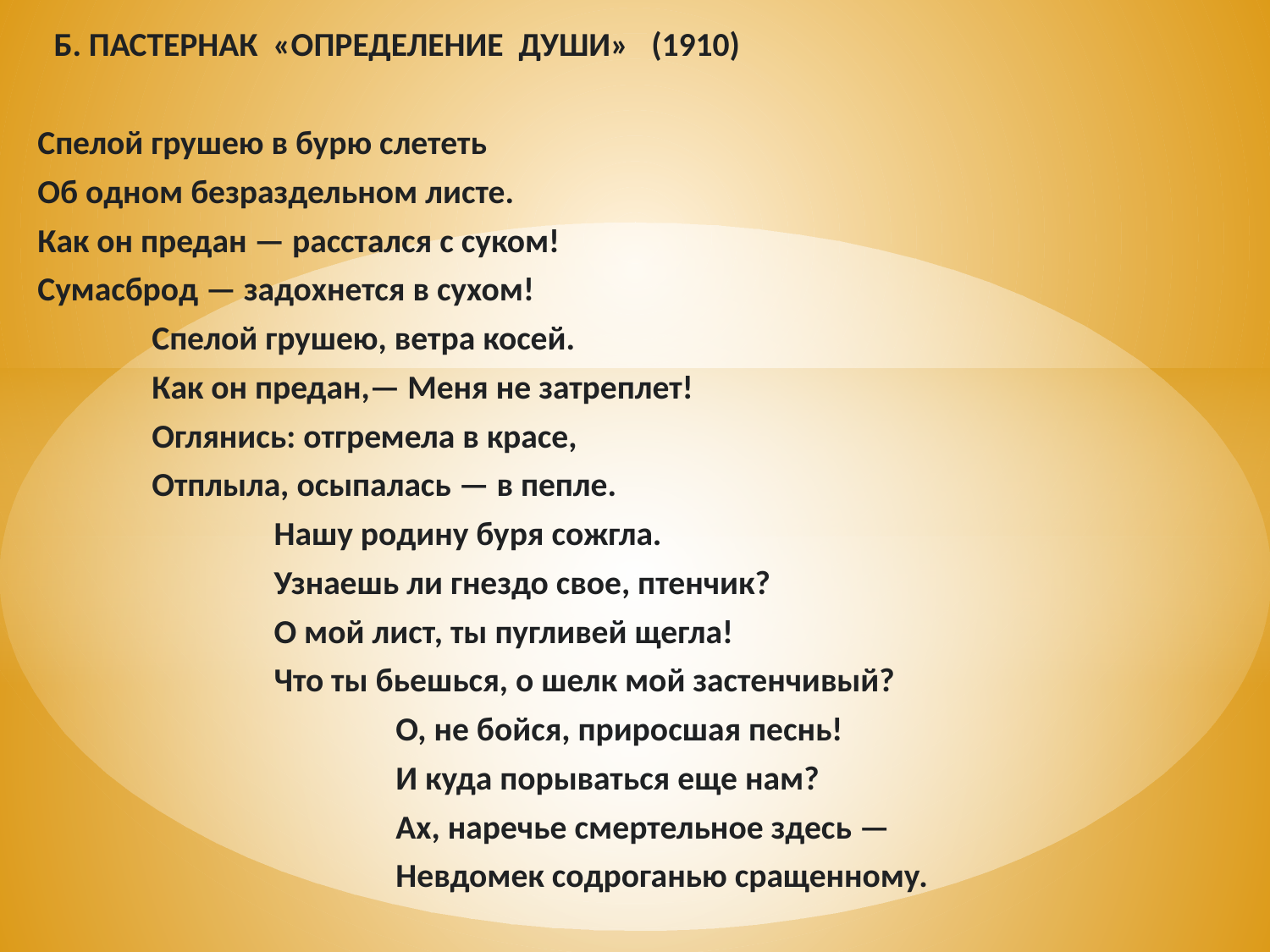

Б. ПАСТЕРНАК  «ОПРЕДЕЛЕНИЕ  ДУШИ»   (1910)

Спелой грушею в бурю слететь
Об одном безраздельном листе.
Как он предан — расстался с суком!
Сумасброд — задохнется в сухом!
               Спелой грушею, ветра косей.
               Как он предан,— Меня не затреплет!
               Оглянись: отгремела в красе,
               Отплыла, осыпалась — в пепле.
                               Нашу родину буря сожгла.
                               Узнаешь ли гнездо свое, птенчик?
                               О мой лист, ты пугливей щегла!
                               Что ты бьешься, о шелк мой застенчивый?
                                               О, не бойся, приросшая песнь!
                                               И куда порываться еще нам?
                                               Ах, наречье смертельное здесь —
                                               Невдомек содроганью сращенному.